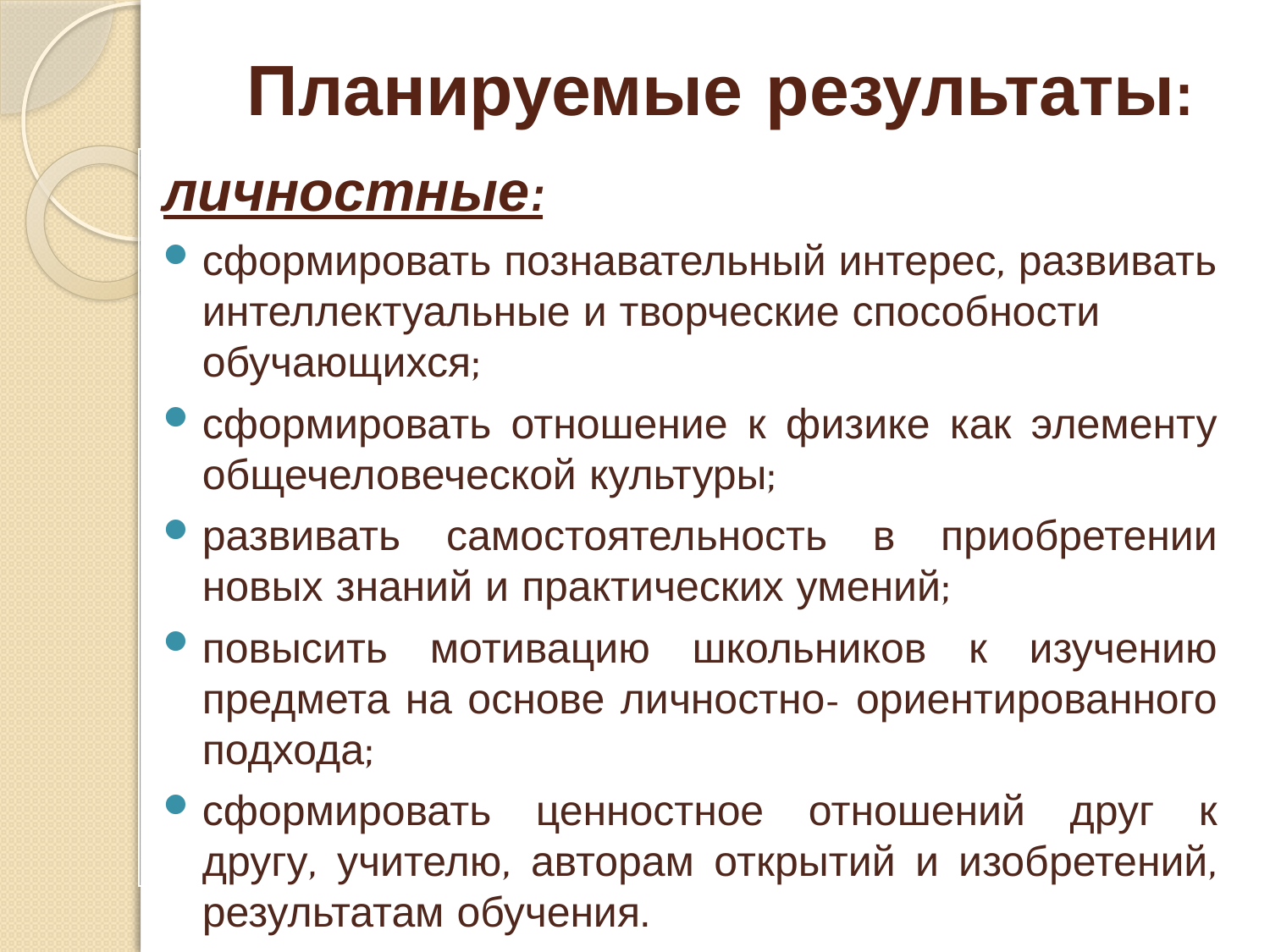

# Планируемые результаты:
личностные:
сформировать познавательный интерес, развивать интеллектуальные и творческие способности обучающихся;
сформировать отношение к физике как элементу общечеловеческой культуры;
развивать самостоятельность в приобретении новых знаний и практических умений;
повысить мотивацию школьников к изучению предмета на основе личностно- ориентированного подхода;
сформировать ценностное отношений друг к другу, учителю, авторам открытий и изобретений, результатам обучения.